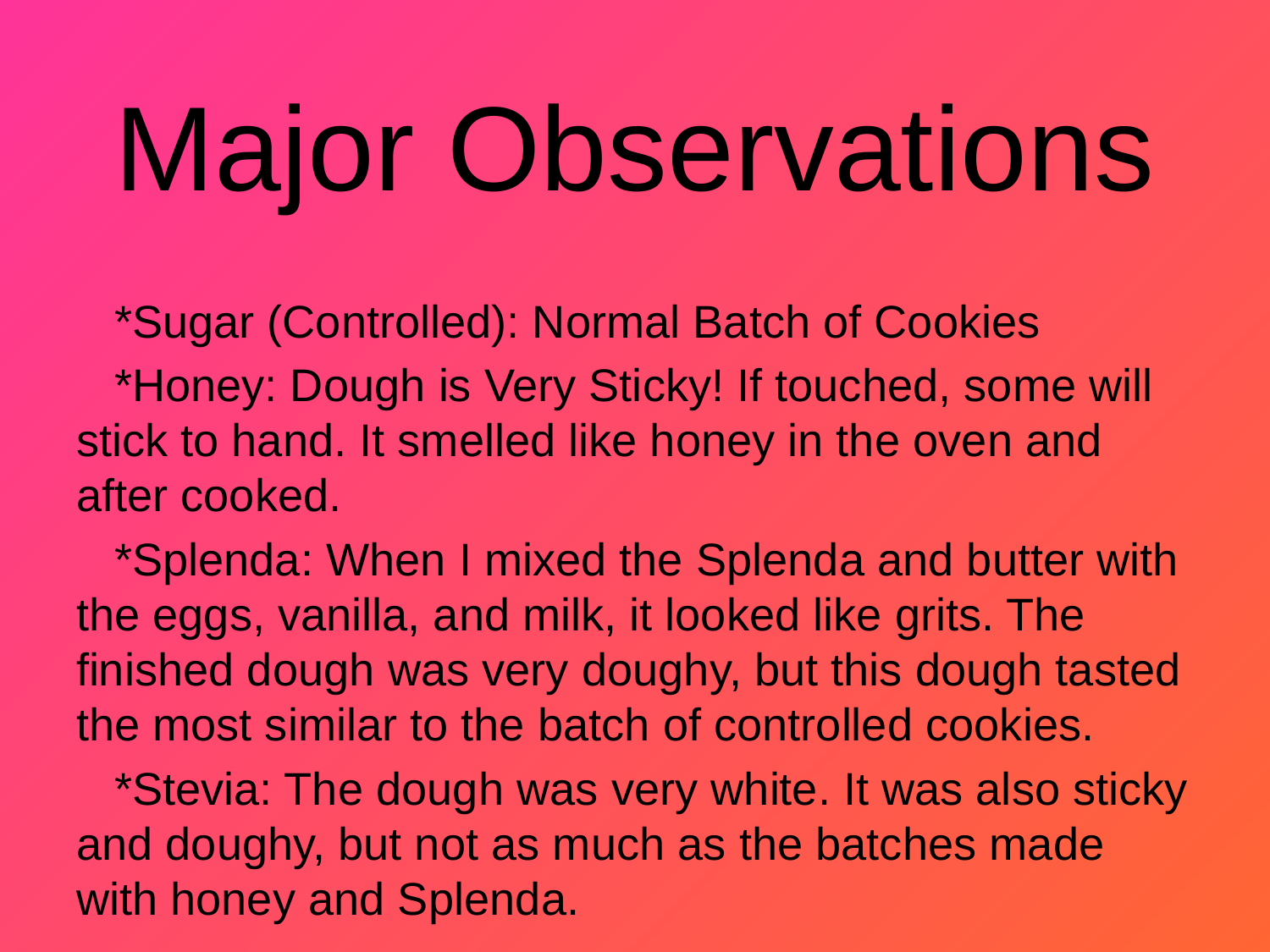

# Major Observations
   *Sugar (Controlled): Normal Batch of Cookies
   *Honey: Dough is Very Sticky! If touched, some will stick to hand. It smelled like honey in the oven and after cooked.
   *Splenda: When I mixed the Splenda and butter with the eggs, vanilla, and milk, it looked like grits. The finished dough was very doughy, but this dough tasted the most similar to the batch of controlled cookies.
   *Stevia: The dough was very white. It was also sticky and doughy, but not as much as the batches made with honey and Splenda.